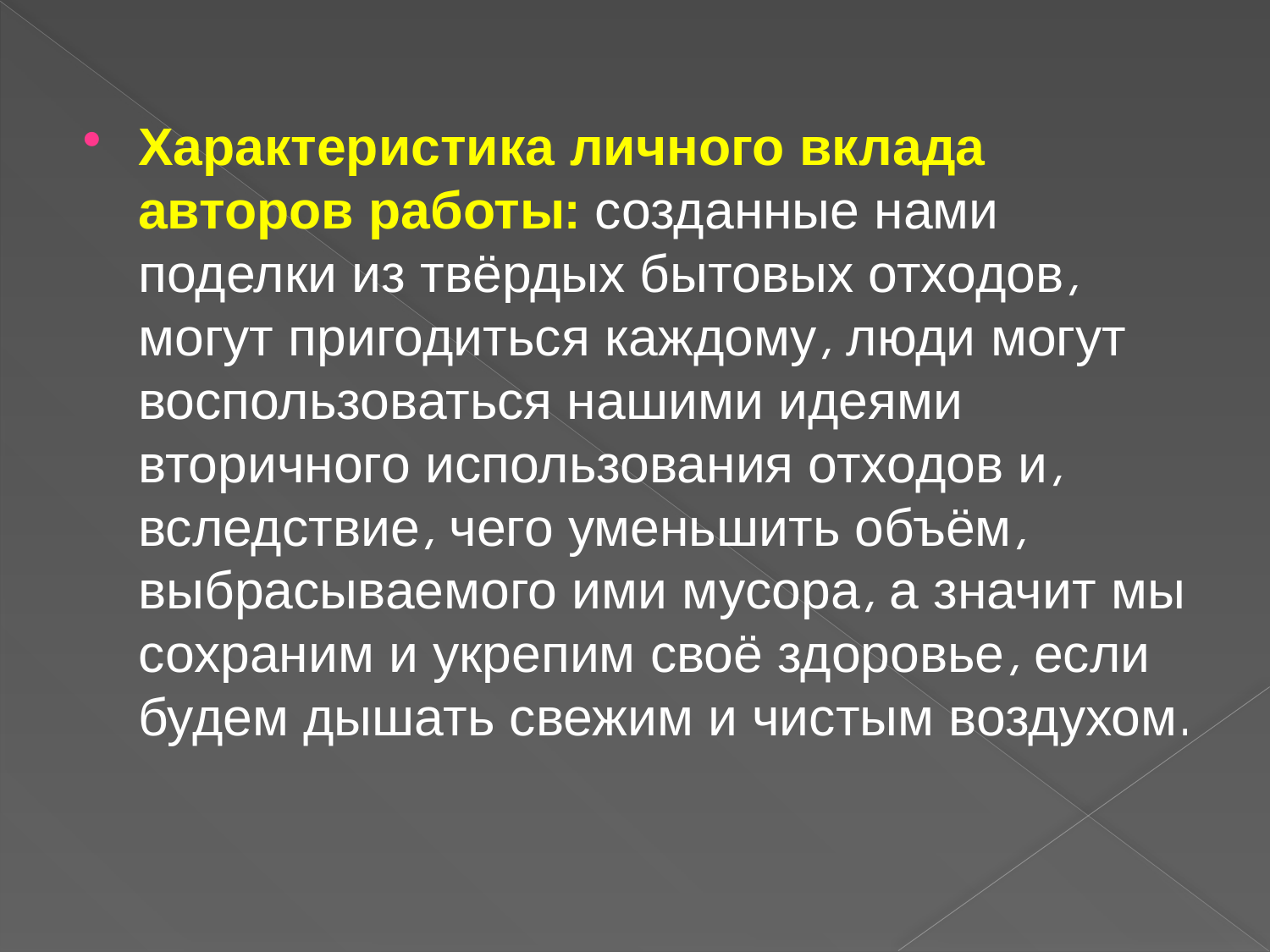

Характеристика личного вклада авторов работы: созданные нами поделки из твёрдых бытовых отходов, могут пригодиться каждому, люди могут воспользоваться нашими идеями вторичного использования отходов и, вследствие, чего уменьшить объём, выбрасываемого ими мусора, а значит мы сохраним и укрепим своё здоровье, если будем дышать свежим и чистым воздухом.